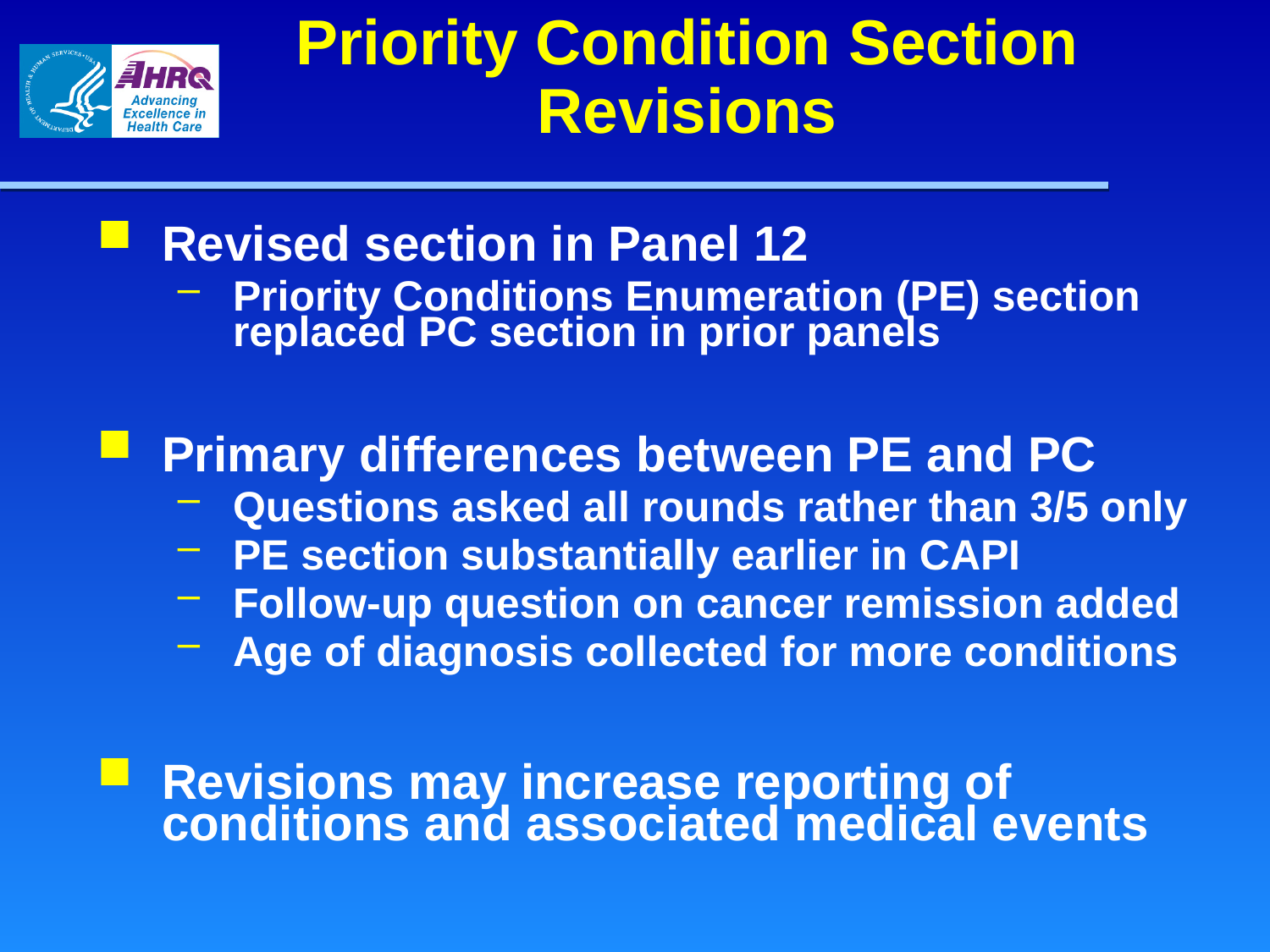

Priority Condition Section Revisions
Revised section in Panel 12
Priority Conditions Enumeration (PE) section replaced PC section in prior panels

Primary differences between PE and PC
Questions asked all rounds rather than 3/5 only
PE section substantially earlier in CAPI
Follow-up question on cancer remission added
Age of diagnosis collected for more conditions

Revisions may increase reporting of conditions and associated medical events